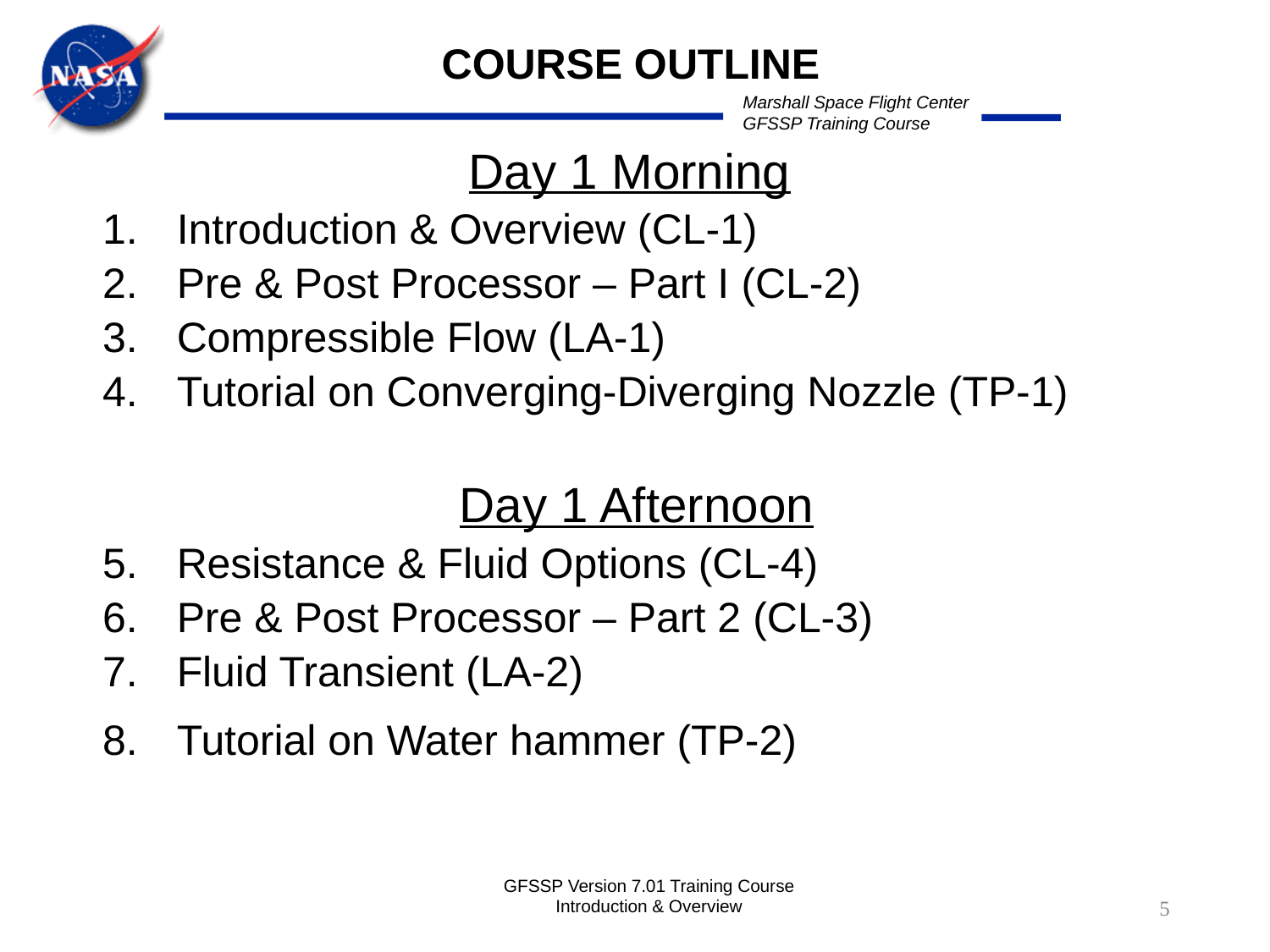

COURSE OUTLINE
Day 1 Morning
1.	Introduction & Overview (CL-1)
Pre & Post Processor – Part I (CL-2)
Compressible Flow (LA-1)
Tutorial on Converging-Diverging Nozzle (TP-1)

 Day 1 Afternoon
Resistance & Fluid Options (CL-4)
Pre & Post Processor – Part 2 (CL-3)
Fluid Transient (LA-2)
Tutorial on Water hammer (TP-2)

GFSSP Version 7.01 Training Course Introduction & Overview
5